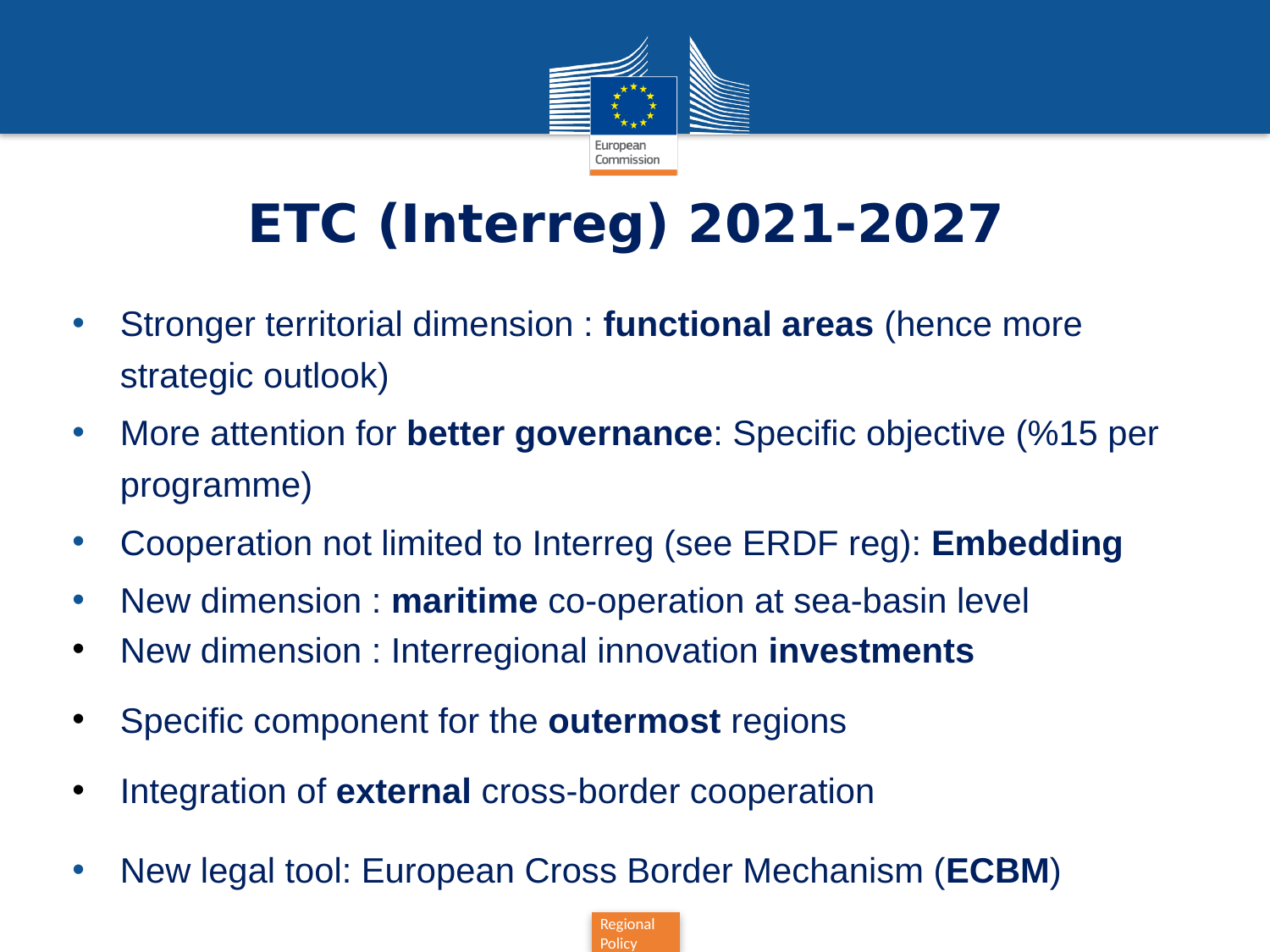

# ETC (Interreg) 2021-2027
Stronger territorial dimension : functional areas (hence more strategic outlook)
More attention for better governance: Specific objective (%15 per programme)
Cooperation not limited to Interreg (see ERDF reg): Embedding
New dimension : maritime co-operation at sea-basin level
New dimension : Interregional innovation investments
Specific component for the outermost regions
Integration of external cross-border cooperation
New legal tool: European Cross Border Mechanism (ECBM)